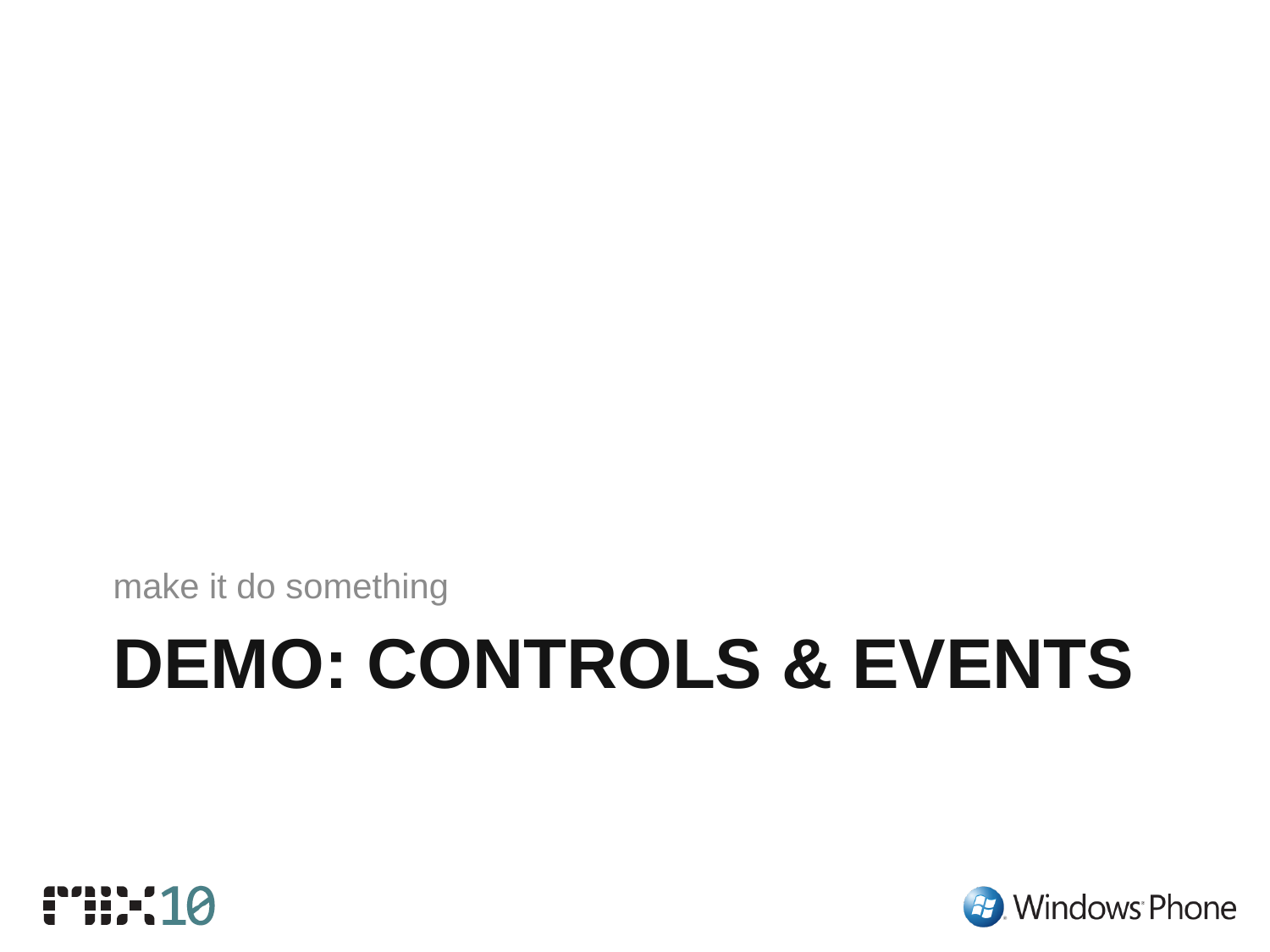

make it do something
# DEMO: CONTROLS & EVENTS